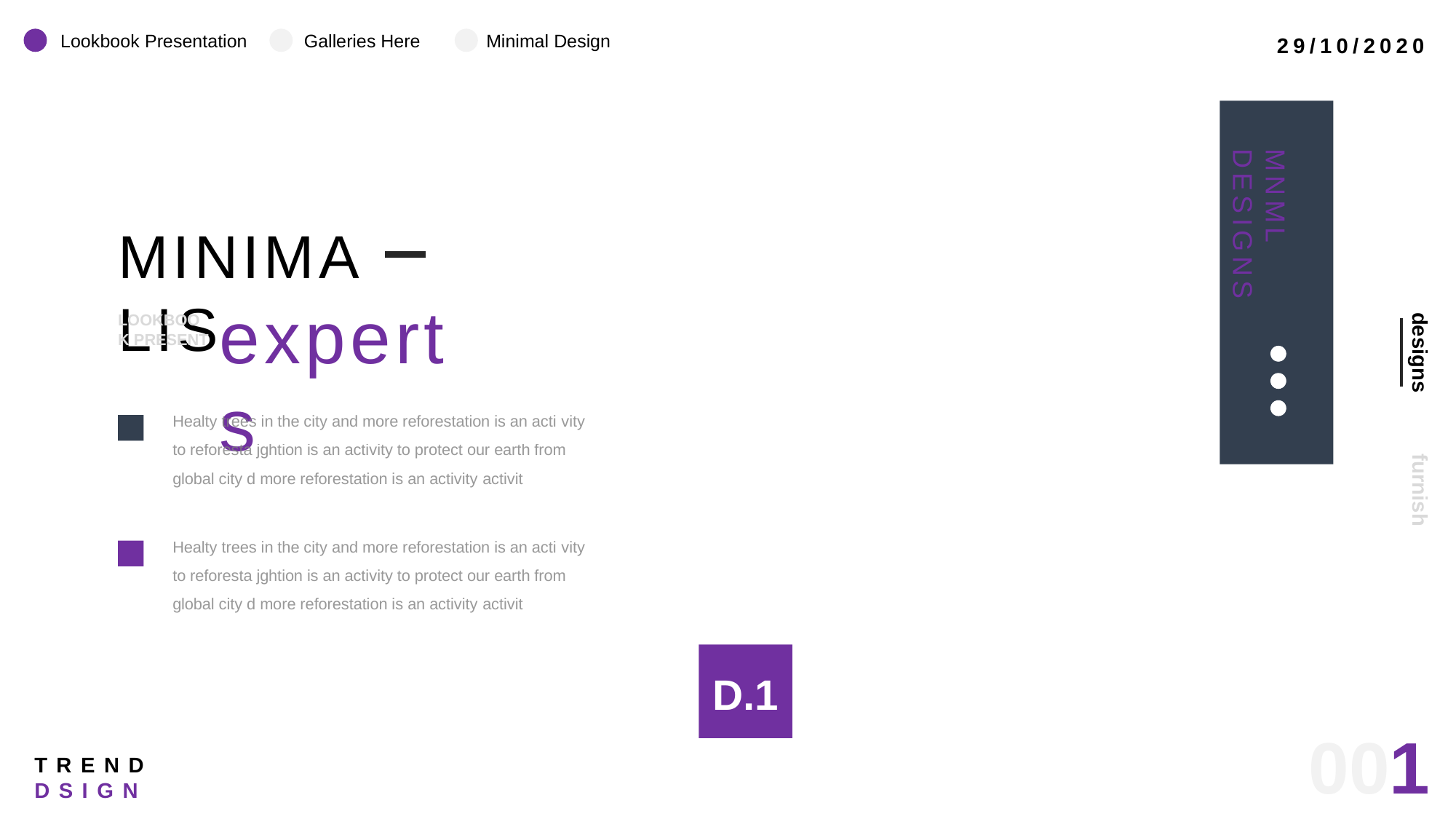

29/10/2020

Lookbook Presentation
Galleries Here
Minimal Design

MINIMALIS
MNML DESIGNS
experts
LOOKBOOK PRESENT
designs

Healty trees in the city and more reforestation is an acti vity to reforesta jghtion is an activity to protect our earth from global city d more reforestation is an activity activit

furnish
Healty trees in the city and more reforestation is an acti vity to reforesta jghtion is an activity to protect our earth from global city d more reforestation is an activity activit

D.1
001
TRENDDSIGN